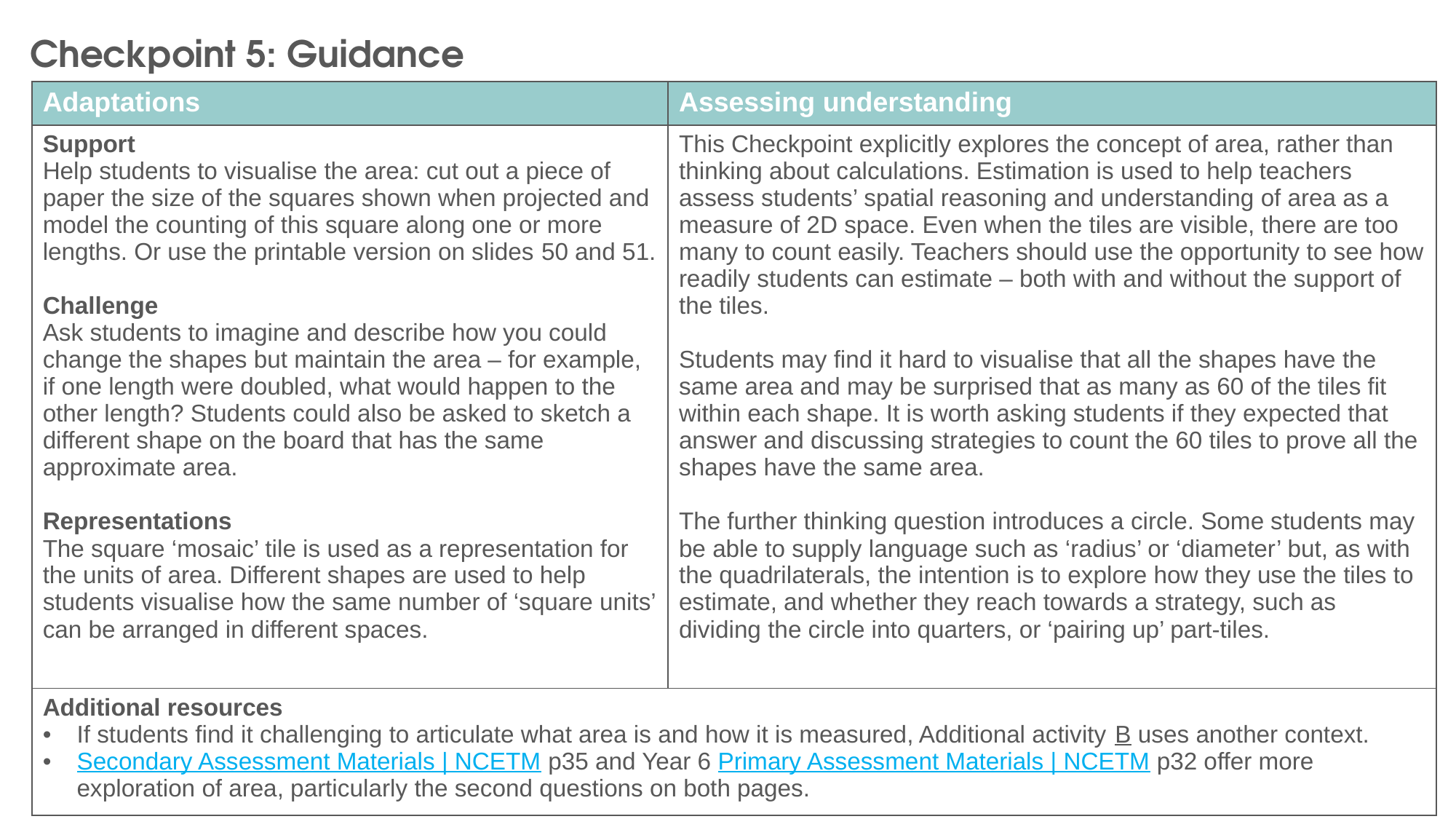

Checkpoint 5: Guidance
| Adaptations | Assessing understanding |
| --- | --- |
| Support Help students to visualise the area: cut out a piece of paper the size of the squares shown when projected and model the counting of this square along one or more lengths. Or use the printable version on slides 50 and 51. Challenge Ask students to imagine and describe how you could change the shapes but maintain the area – for example, if one length were doubled, what would happen to the other length? Students could also be asked to sketch a different shape on the board that has the same approximate area. Representations The square ‘mosaic’ tile is used as a representation for the units of area. Different shapes are used to help students visualise how the same number of ‘square units’ can be arranged in different spaces. | This Checkpoint explicitly explores the concept of area, rather than thinking about calculations. Estimation is used to help teachers assess students’ spatial reasoning and understanding of area as a measure of 2D space. Even when the tiles are visible, there are too many to count easily. Teachers should use the opportunity to see how readily students can estimate – both with and without the support of the tiles. Students may find it hard to visualise that all the shapes have the same area and may be surprised that as many as 60 of the tiles fit within each shape. It is worth asking students if they expected that answer and discussing strategies to count the 60 tiles to prove all the shapes have the same area. The further thinking question introduces a circle. Some students may be able to supply language such as ‘radius’ or ‘diameter’ but, as with the quadrilaterals, the intention is to explore how they use the tiles to estimate, and whether they reach towards a strategy, such as dividing the circle into quarters, or ‘pairing up’ part-tiles. |
| Additional resources If students find it challenging to articulate what area is and how it is measured, Additional activity B uses another context. Secondary Assessment Materials | NCETM p35 and Year 6 Primary Assessment Materials | NCETM p32 offer more exploration of area, particularly the second questions on both pages. |  |